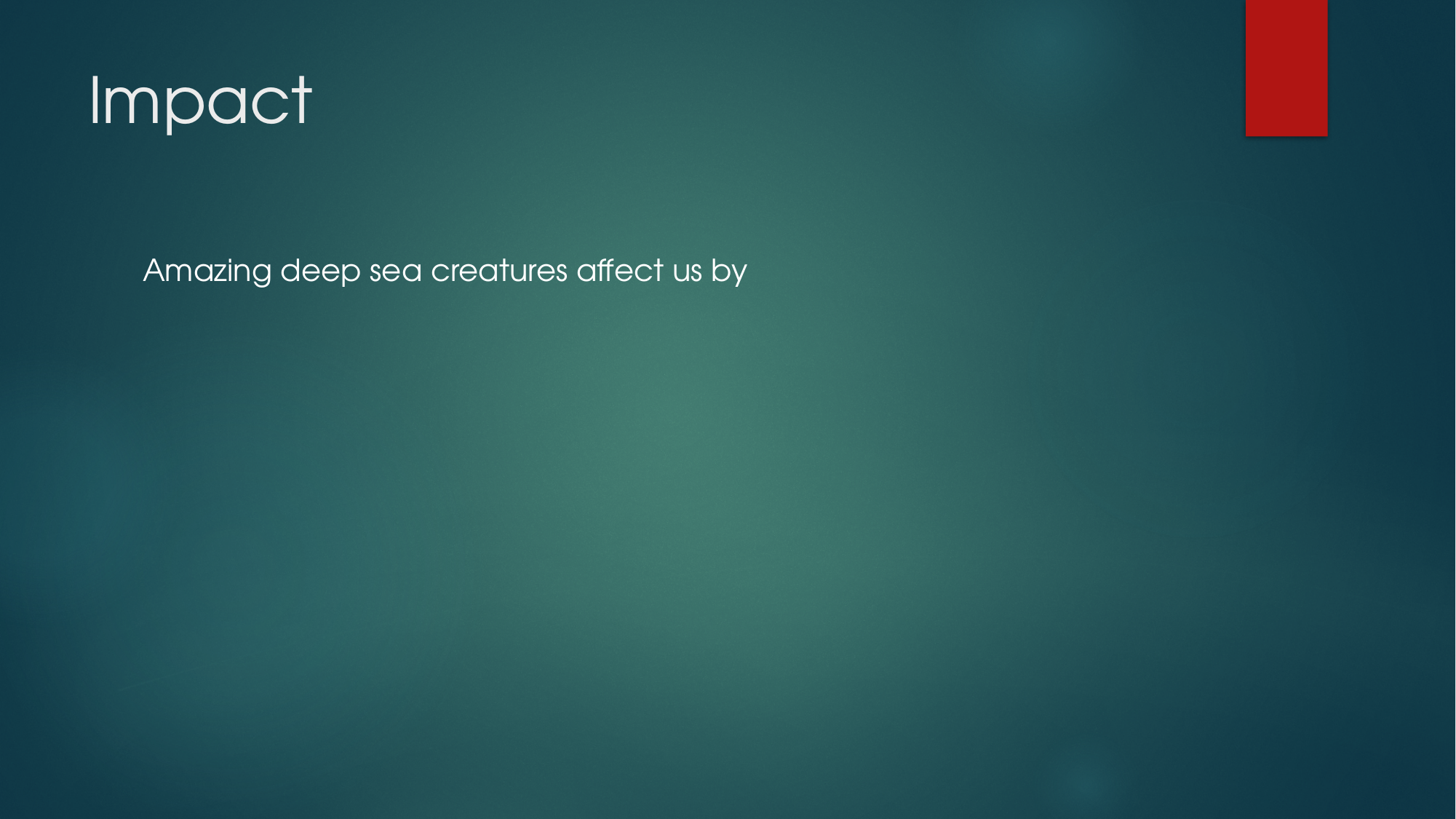

# Impact
Amazing deep sea creatures affect us by